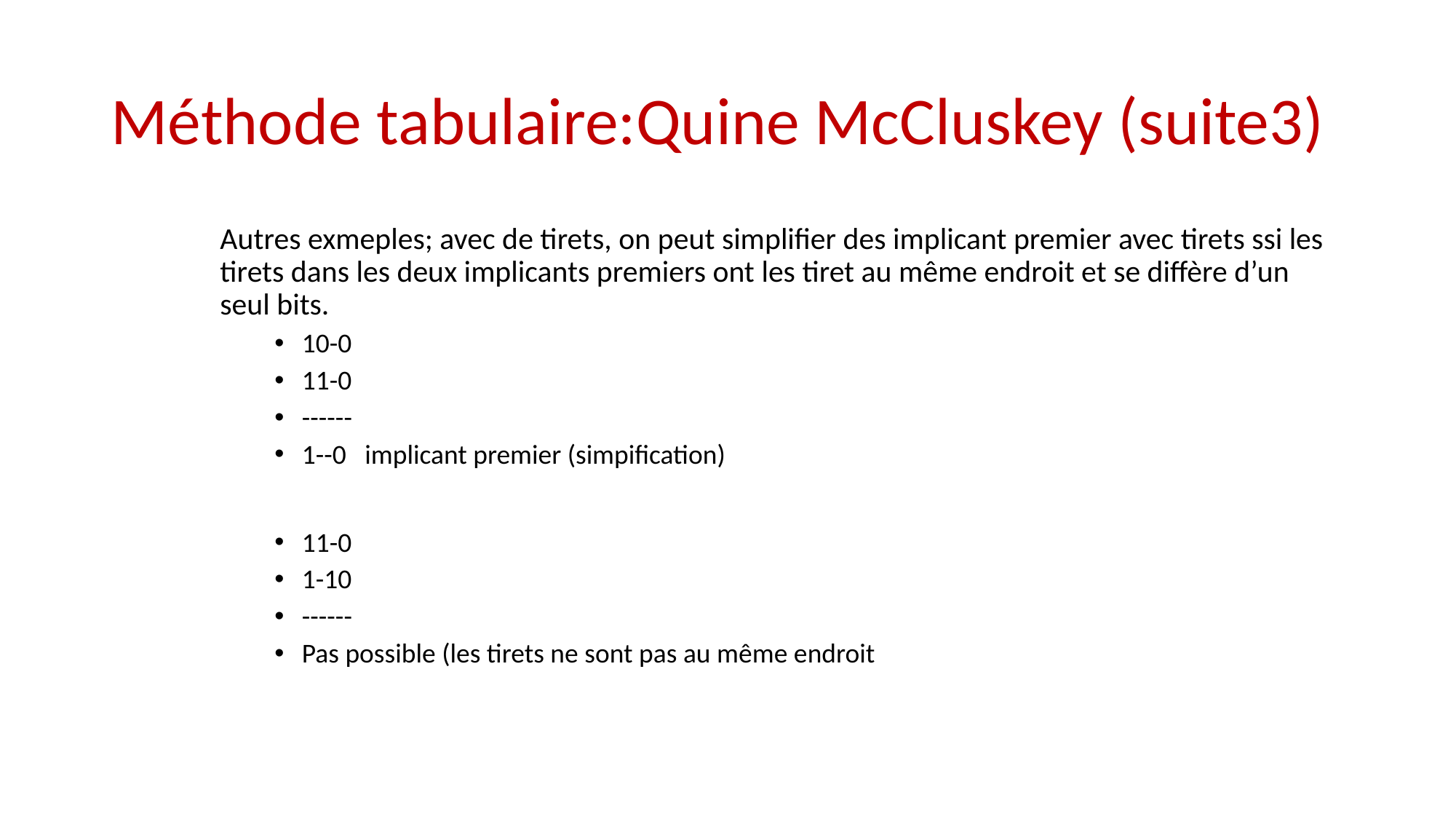

# Méthode tabulaire:Quine McCluskey (suite3)
Autres exmeples; avec de tirets, on peut simplifier des implicant premier avec tirets ssi les tirets dans les deux implicants premiers ont les tiret au même endroit et se diffère d’un seul bits.
10-0
11-0
------
1--0   implicant premier (simpification)

11-0
1-10
------
Pas possible (les tirets ne sont pas au même endroit